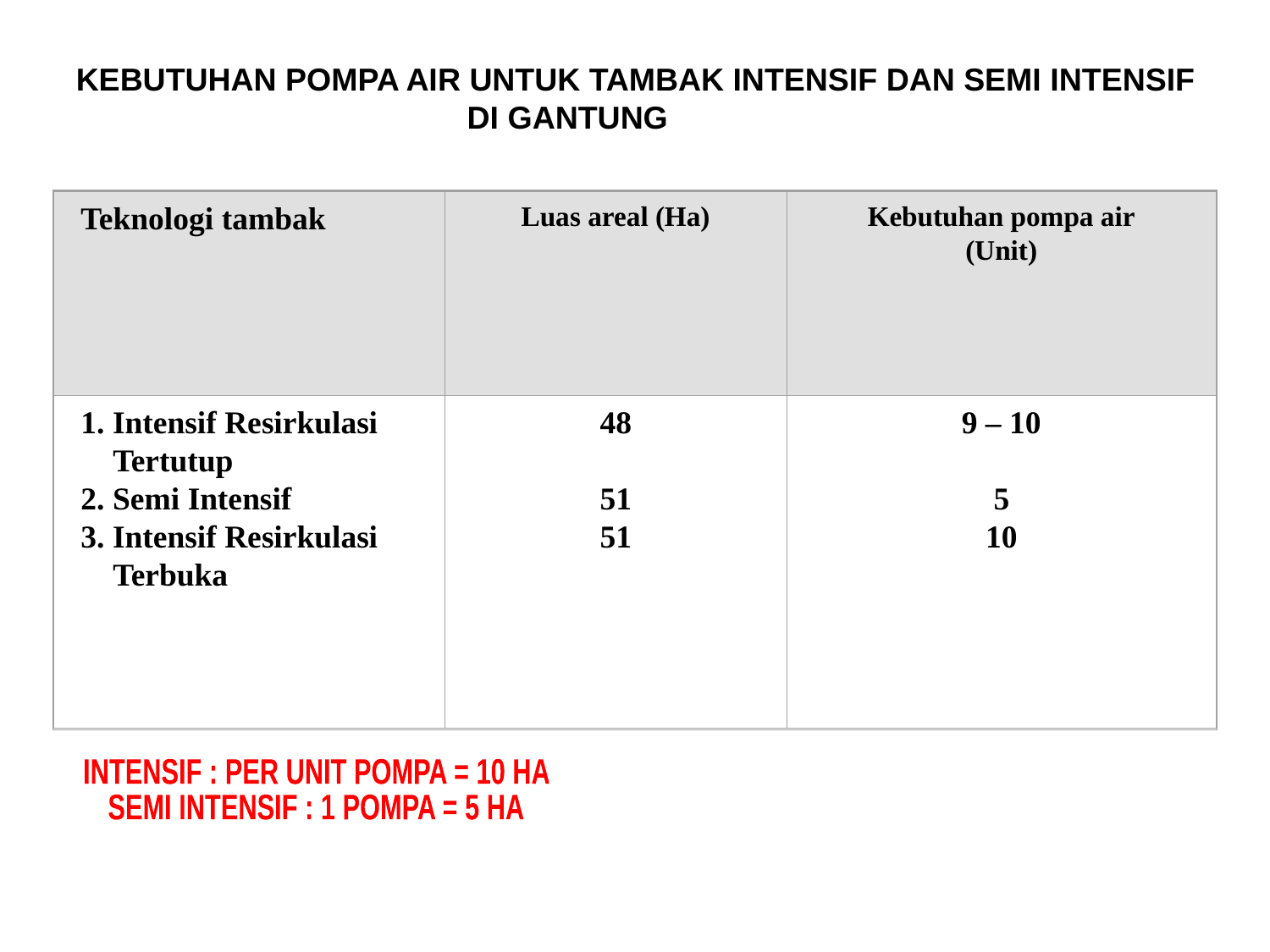

KEBUTUHAN POMPA AIR UNTUK TAMBAK INTENSIF DAN SEMI INTENSIF
                                            DI GANTUNG

Teknologi tambak

Luas areal (Ha)

Kebutuhan pompa air
(Unit)

1. Intensif Resirkulasi
    Tertutup
2. Semi Intensif
3. Intensif Resirkulasi
    Terbuka

48

51
51

9 – 10

5
10

INTENSIF : PER UNIT POMPA = 10 HA
SEMI INTENSIF : 1 POMPA = 5 HA